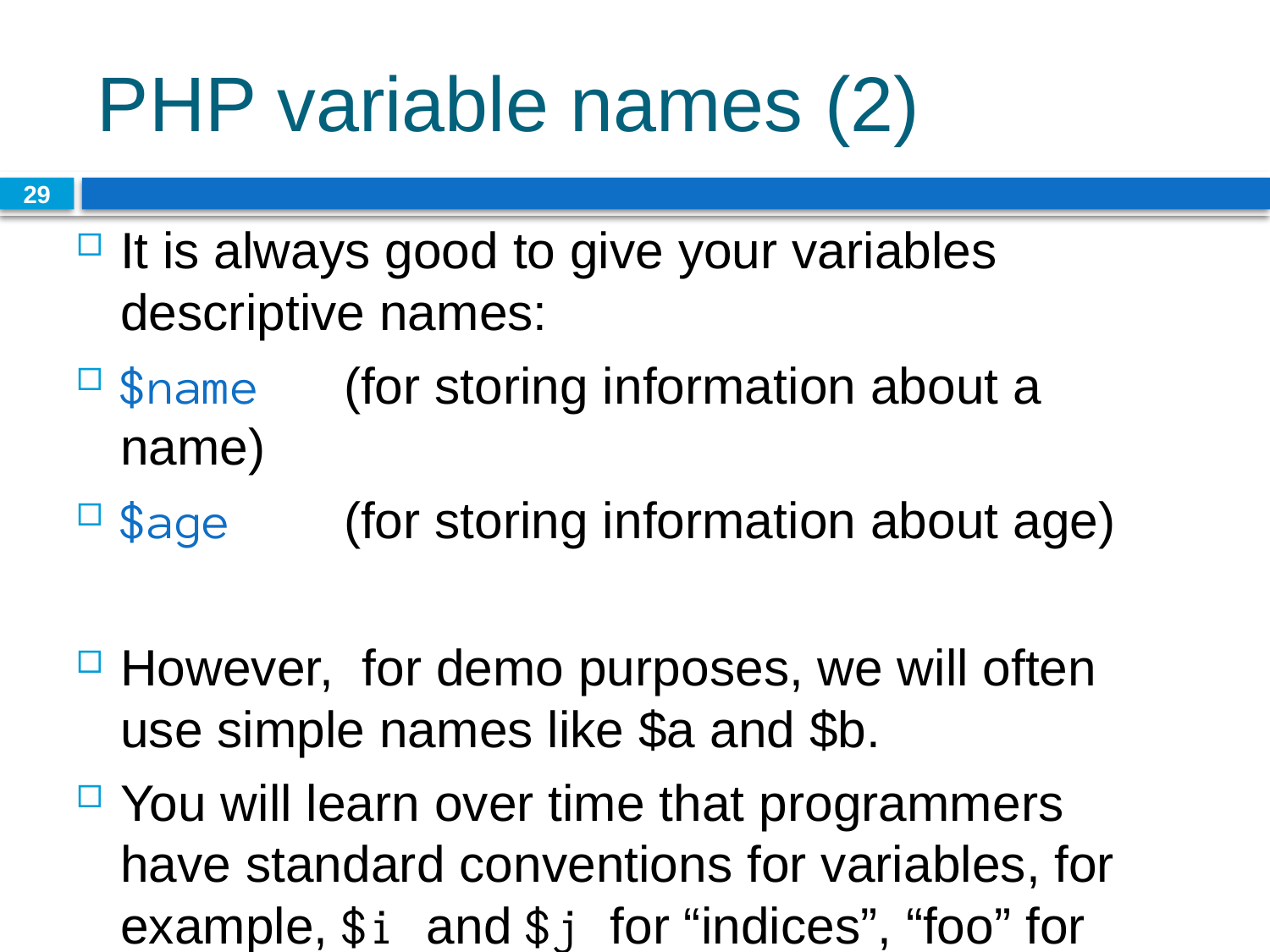

# PHP variable names (2)
29
It is always good to give your variables descriptive names:
$name   (for storing information about a name)
$age    (for storing information about age)

However,  for demo purposes, we will often use simple names like $a and $b.
You will learn over time that programmers have standard conventions for variables, for example, $i and $j for “indices”, “foo” for functions, etc